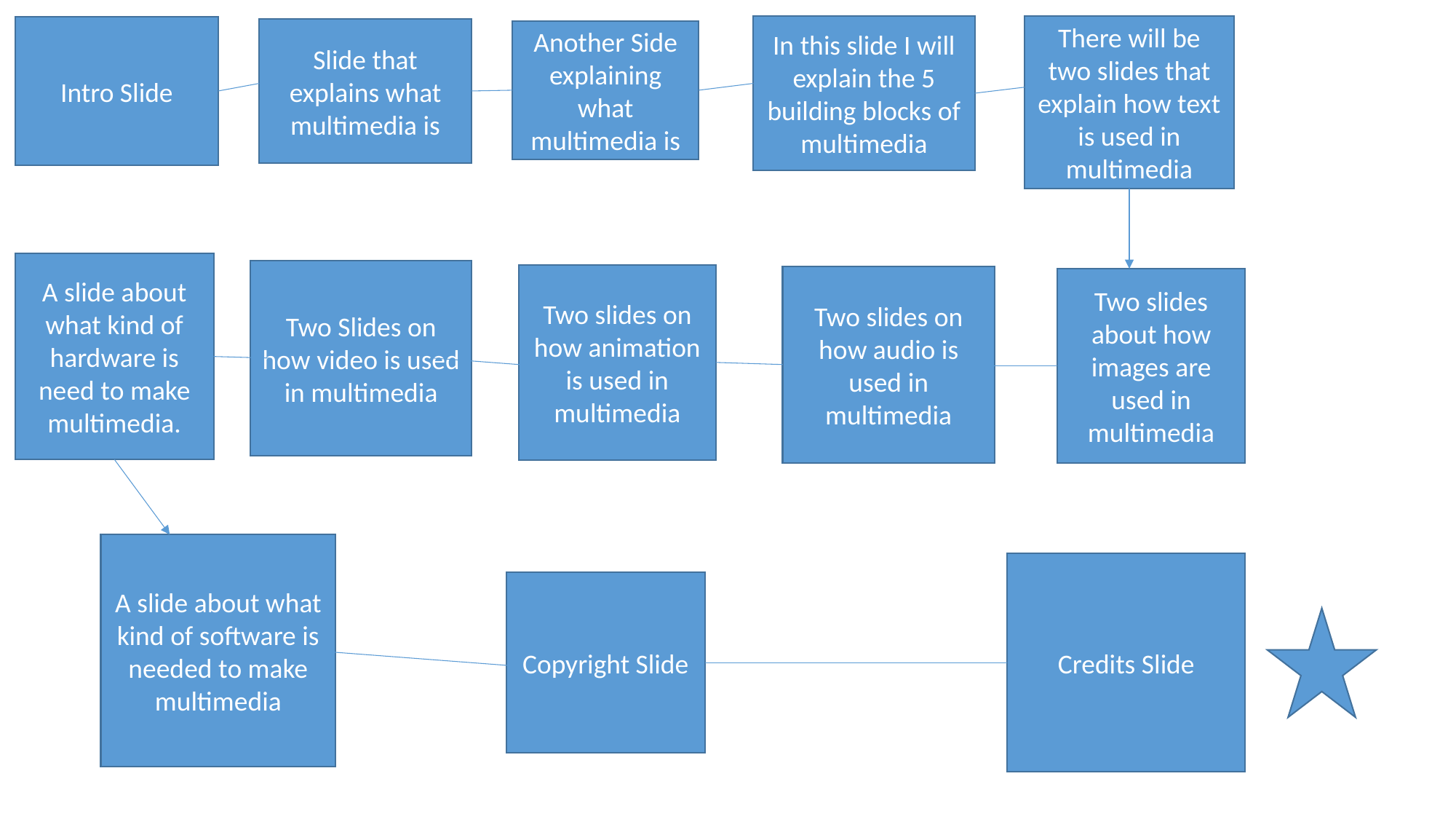

In this slide I will explain the 5 building blocks of multimedia
There will be two slides that explain how text is used in multimedia
Intro Slide
Slide that explains what multimedia is
Another Side explaining what multimedia is
A slide about what kind of hardware is need to make multimedia.
Two Slides on how video is used in multimedia
Two slides on how animation is used in multimedia
Two slides on how audio is used in multimedia
Two slides about how images are used in multimedia
A slide about what kind of software is needed to make multimedia
Credits Slide
Copyright Slide